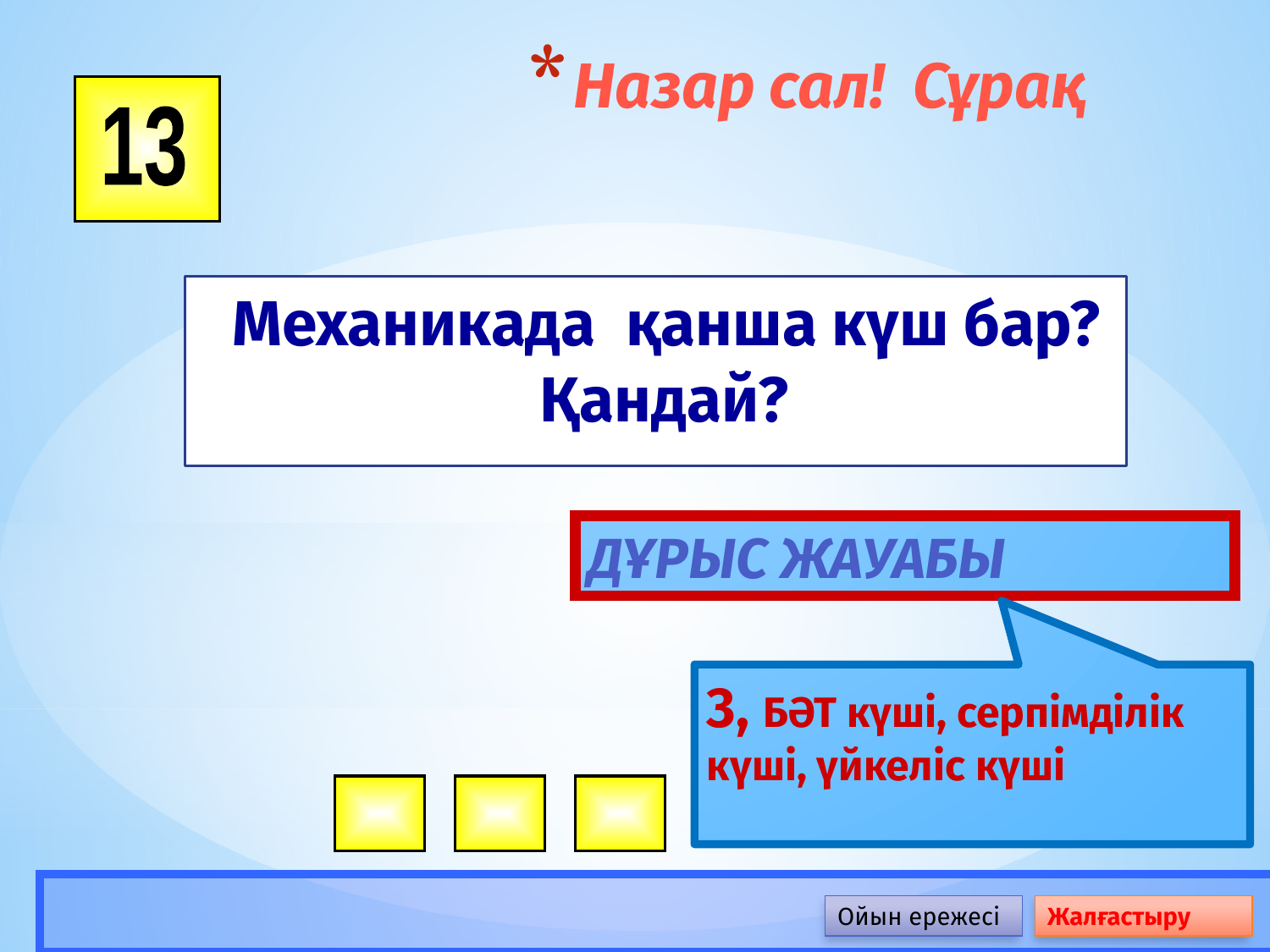

# Назар сал!  Сұрақ

13
 Механикада  қанша күш бар? Қандай?
Дұрыс жауабы
3, БӘТ күші, серпімділік күші, үйкеліс күші

Ойын ережесі
Жалғастыру